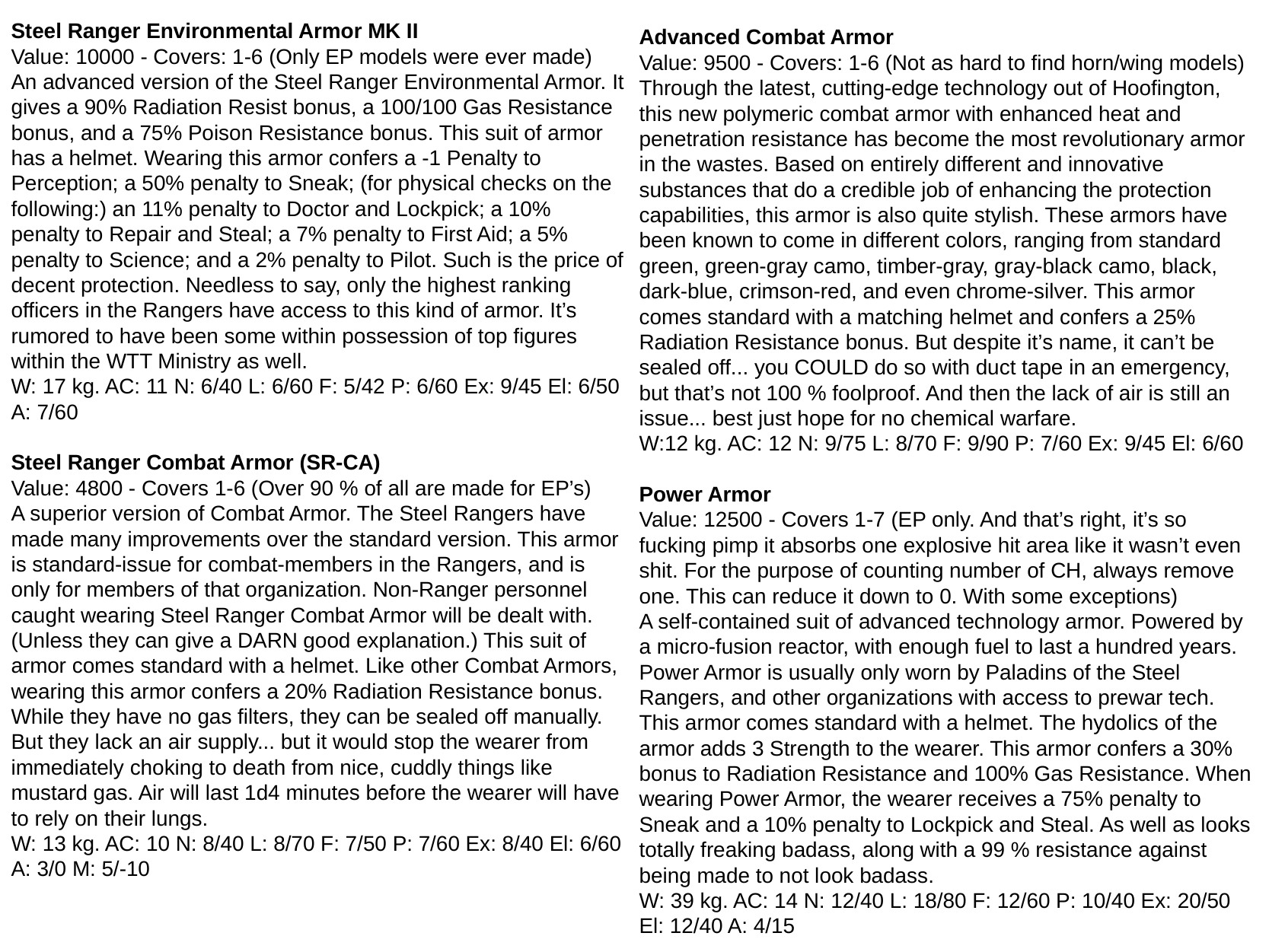

Steel Ranger Environmental Armor MK II
Value: 10000 - Covers: 1-6 (Only EP models were ever made)
An advanced version of the Steel Ranger Environmental Armor. It gives a 90% Radiation Resist bonus, a 100/100 Gas Resistance bonus, and a 75% Poison Resistance bonus. This suit of armor has a helmet. Wearing this armor confers a -1 Penalty to Perception; a 50% penalty to Sneak; (for physical checks on the following:) an 11% penalty to Doctor and Lockpick; a 10% penalty to Repair and Steal; a 7% penalty to First Aid; a 5% penalty to Science; and a 2% penalty to Pilot. Such is the price of decent protection. Needless to say, only the highest ranking officers in the Rangers have access to this kind of armor. It’s rumored to have been some within possession of top figures within the WTT Ministry as well.
W: 17 kg. AC: 11 N: 6/40 L: 6/60 F: 5/42 P: 6/60 Ex: 9/45 El: 6/50 A: 7/60

Steel Ranger Combat Armor (SR-CA)
Value: 4800 - Covers 1-6 (Over 90 % of all are made for EP’s)
A superior version of Combat Armor. The Steel Rangers have made many improvements over the standard version. This armor is standard-issue for combat-members in the Rangers, and is only for members of that organization. Non-Ranger personnel caught wearing Steel Ranger Combat Armor will be dealt with. (Unless they can give a DARN good explanation.) This suit of armor comes standard with a helmet. Like other Combat Armors, wearing this armor confers a 20% Radiation Resistance bonus. While they have no gas filters, they can be sealed off manually. But they lack an air supply... but it would stop the wearer from immediately choking to death from nice, cuddly things like mustard gas. Air will last 1d4 minutes before the wearer will have to rely on their lungs.
W: 13 kg. AC: 10 N: 8/40 L: 8/70 F: 7/50 P: 7/60 Ex: 8/40 El: 6/60 A: 3/0 M: 5/-10

Advanced Combat Armor
Value: 9500 - Covers: 1-6 (Not as hard to find horn/wing models)
Through the latest, cutting-edge technology out of Hoofington, this new polymeric combat armor with enhanced heat and penetration resistance has become the most revolutionary armor in the wastes. Based on entirely different and innovative substances that do a credible job of enhancing the protection capabilities, this armor is also quite stylish. These armors have been known to come in different colors, ranging from standard green, green-gray camo, timber-gray, gray-black camo, black, dark-blue, crimson-red, and even chrome-silver. This armor comes standard with a matching helmet and confers a 25% Radiation Resistance bonus. But despite it’s name, it can’t be sealed off... you COULD do so with duct tape in an emergency, but that’s not 100 % foolproof. And then the lack of air is still an issue... best just hope for no chemical warfare.
W:12 kg. AC: 12 N: 9/75 L: 8/70 F: 9/90 P: 7/60 Ex: 9/45 El: 6/60

Power Armor
Value: 12500 - Covers 1-7 (EP only. And that’s right, it’s so fucking pimp it absorbs one explosive hit area like it wasn’t even shit. For the purpose of counting number of CH, always remove one. This can reduce it down to 0. With some exceptions)
A self-contained suit of advanced technology armor. Powered by a micro-fusion reactor, with enough fuel to last a hundred years. Power Armor is usually only worn by Paladins of the Steel Rangers, and other organizations with access to prewar tech. This armor comes standard with a helmet. The hydolics of the armor adds 3 Strength to the wearer. This armor confers a 30% bonus to Radiation Resistance and 100% Gas Resistance. When wearing Power Armor, the wearer receives a 75% penalty to Sneak and a 10% penalty to Lockpick and Steal. As well as looks totally freaking badass, along with a 99 % resistance against being made to not look badass.
W: 39 kg. AC: 14 N: 12/40 L: 18/80 F: 12/60 P: 10/40 Ex: 20/50 El: 12/40 A: 4/15